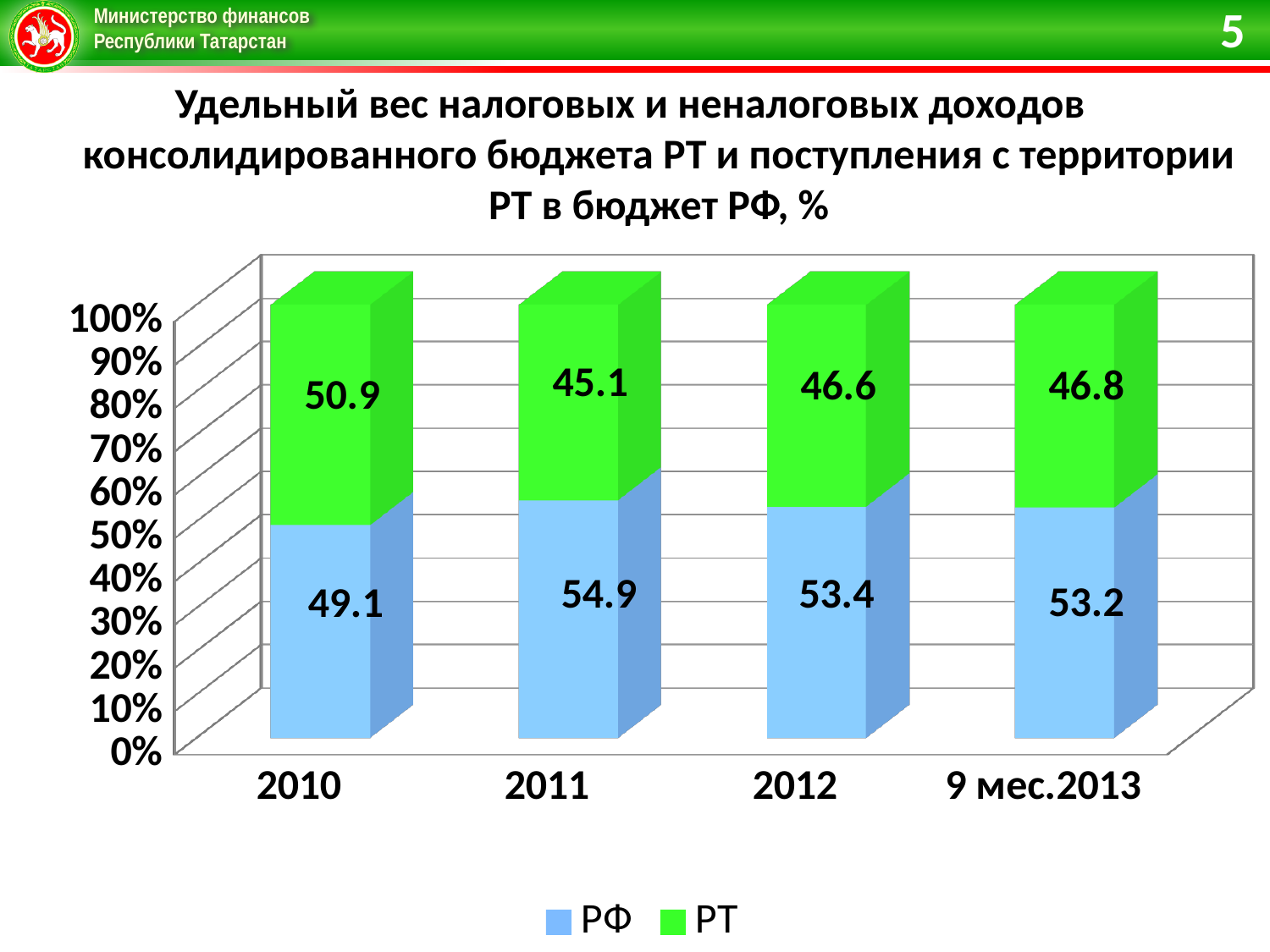

5
Удельный вес налоговых и неналоговых доходов  консолидированного бюджета РТ и поступления с территории РТ в бюджет РФ, %

[unsupported chart]